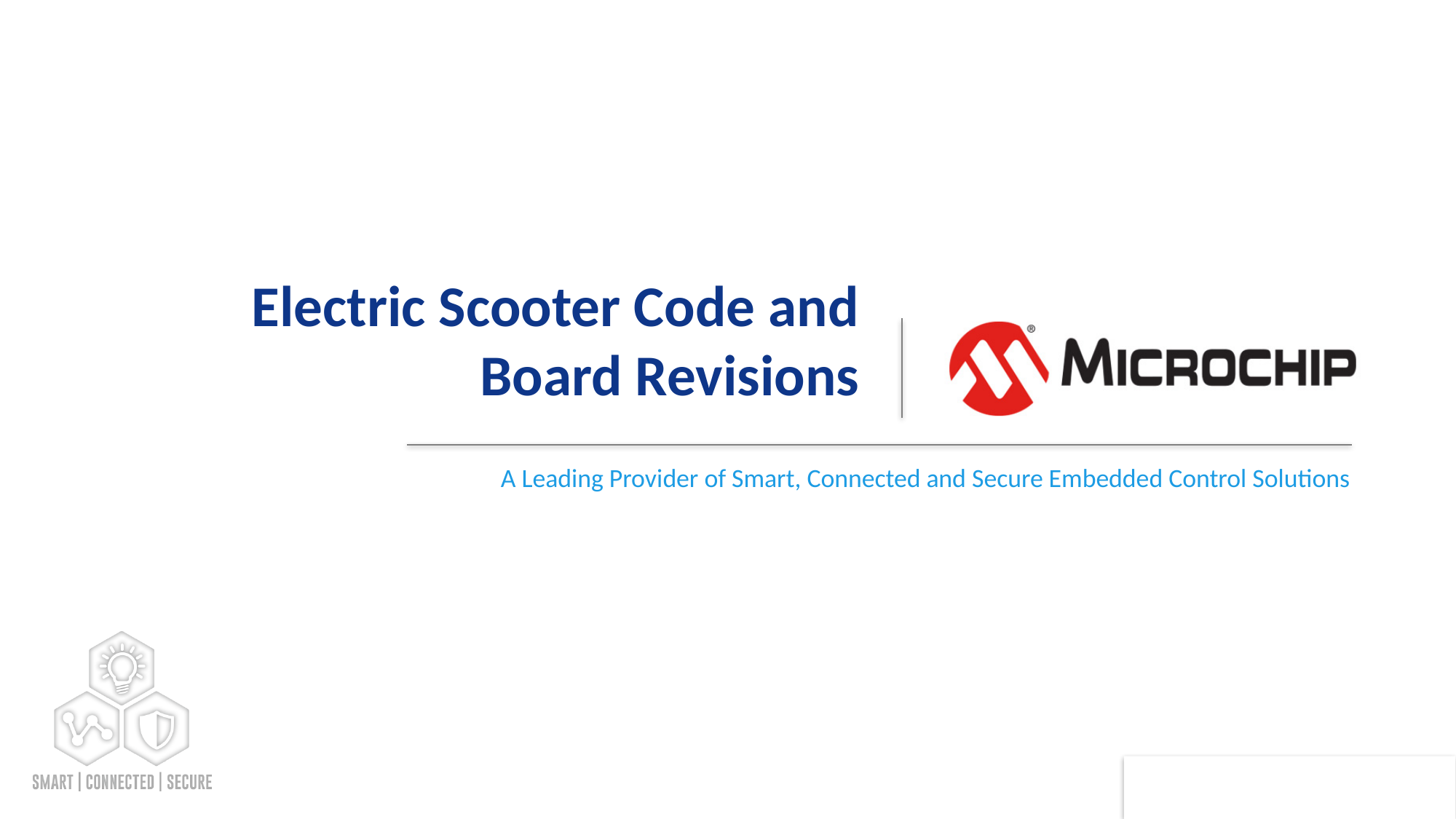

# Electric Scooter Code and Board Revisions